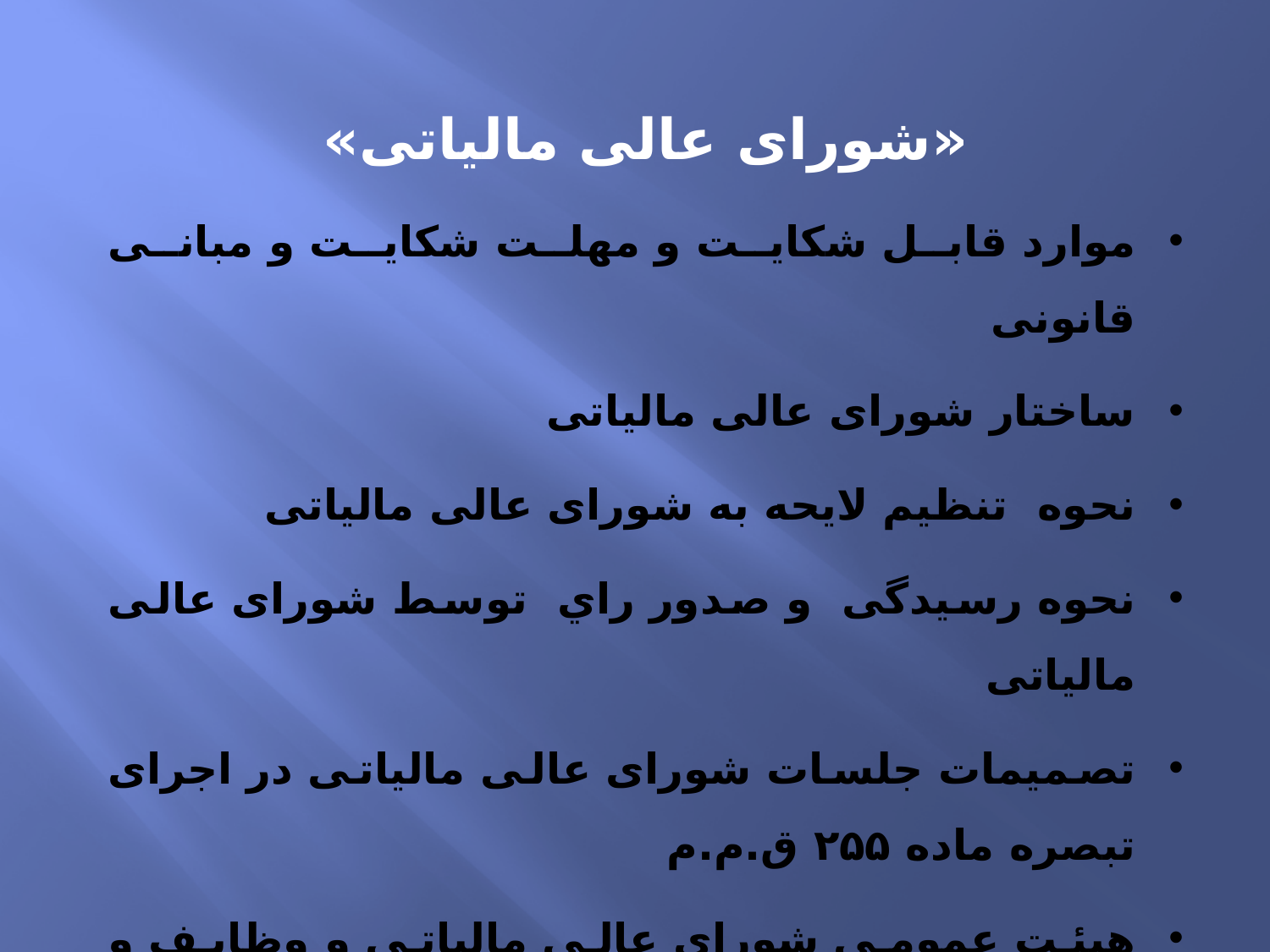

«شورای عالی مالیاتی»
موارد قابل شکایت و مهلت شکایت و مبانی قانونی
ساختار شورای عالی مالیاتی
نحوه  تنظیم لایحه به شورای عالی مالیاتی
نحوه رسیدگی  و صدور راي  توسط شورای عالی مالیاتی
تصمیمات جلسات شورای عالی مالیاتی در اجرای تبصره ماده ۲۵۵ ق.م.م
هیئت عمومی شورای عالی مالیاتی و وظایف و اختیارات